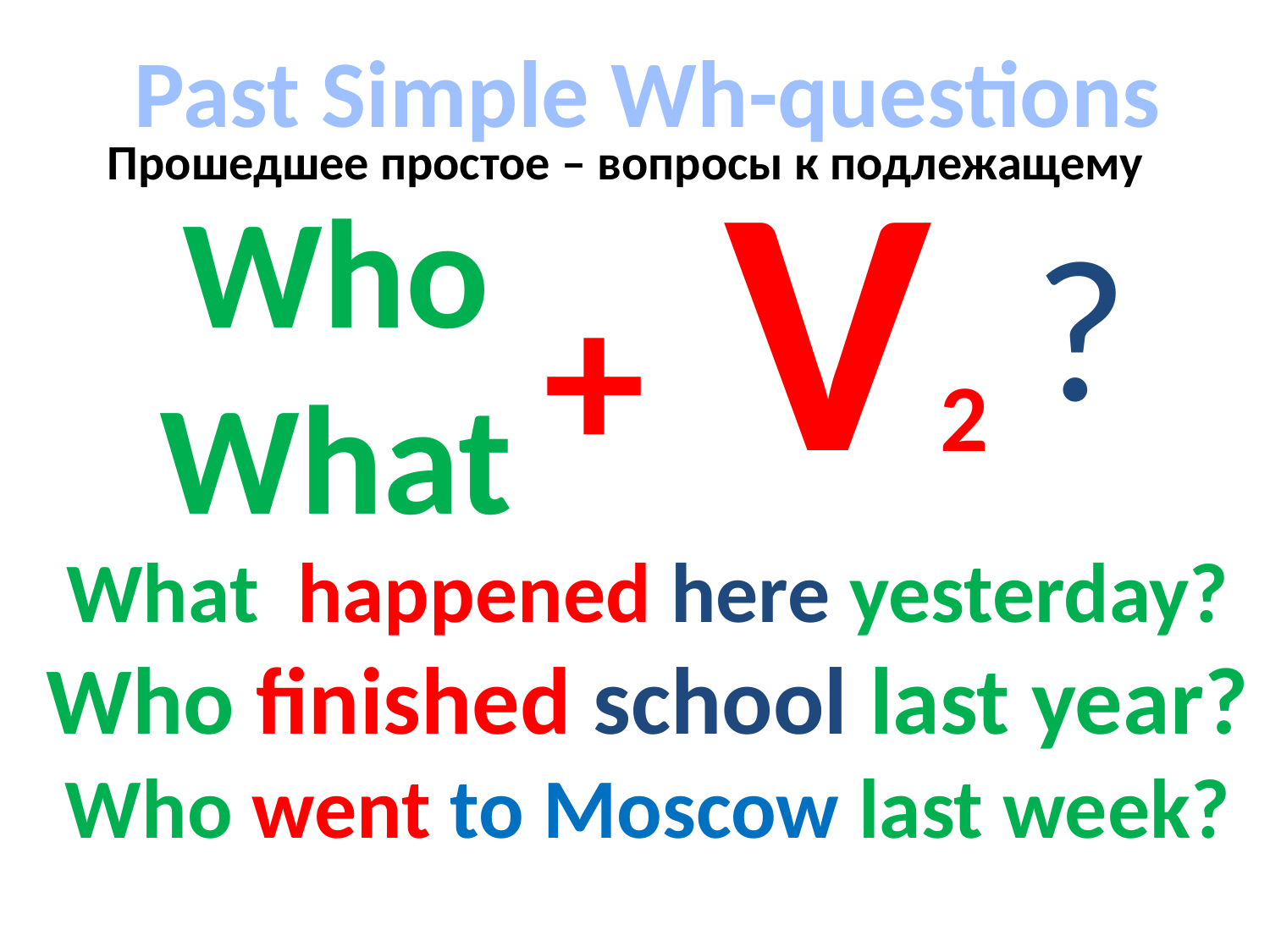

Past Simple Wh-questions
+ V
Прошедшее простое – вопросы к подлежащему
Who
What
?
2
What  happened here yesterday?
Who finished school last year?
Who went to Moscow last week?